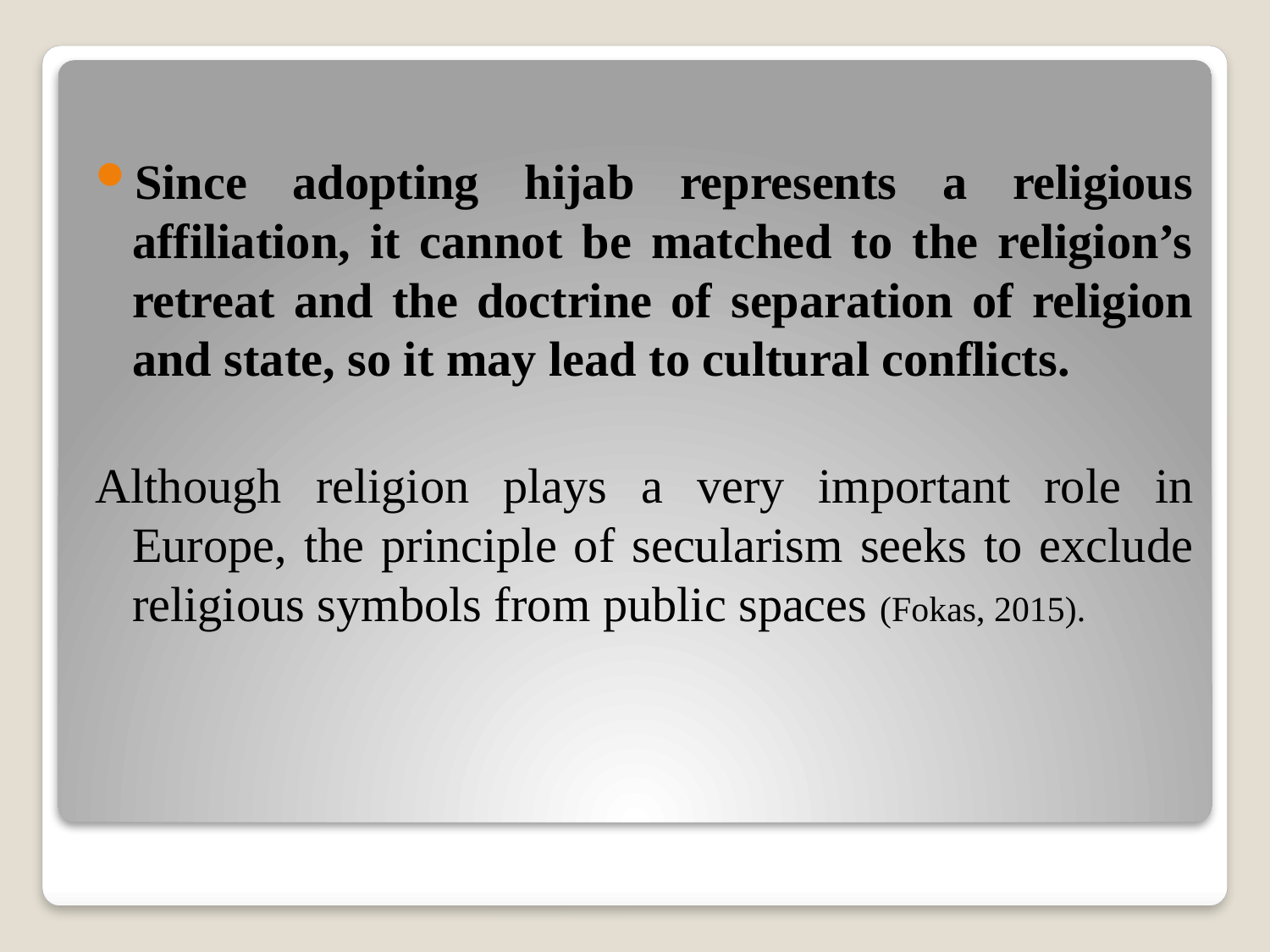

Since adopting hijab represents a religious affiliation, it cannot be matched to the religion’s retreat and the doctrine of separation of religion and state, so it may lead to cultural conflicts.

Although religion plays a very important role in Europe, the principle of secularism seeks to exclude religious symbols from public spaces (Fokas, 2015).